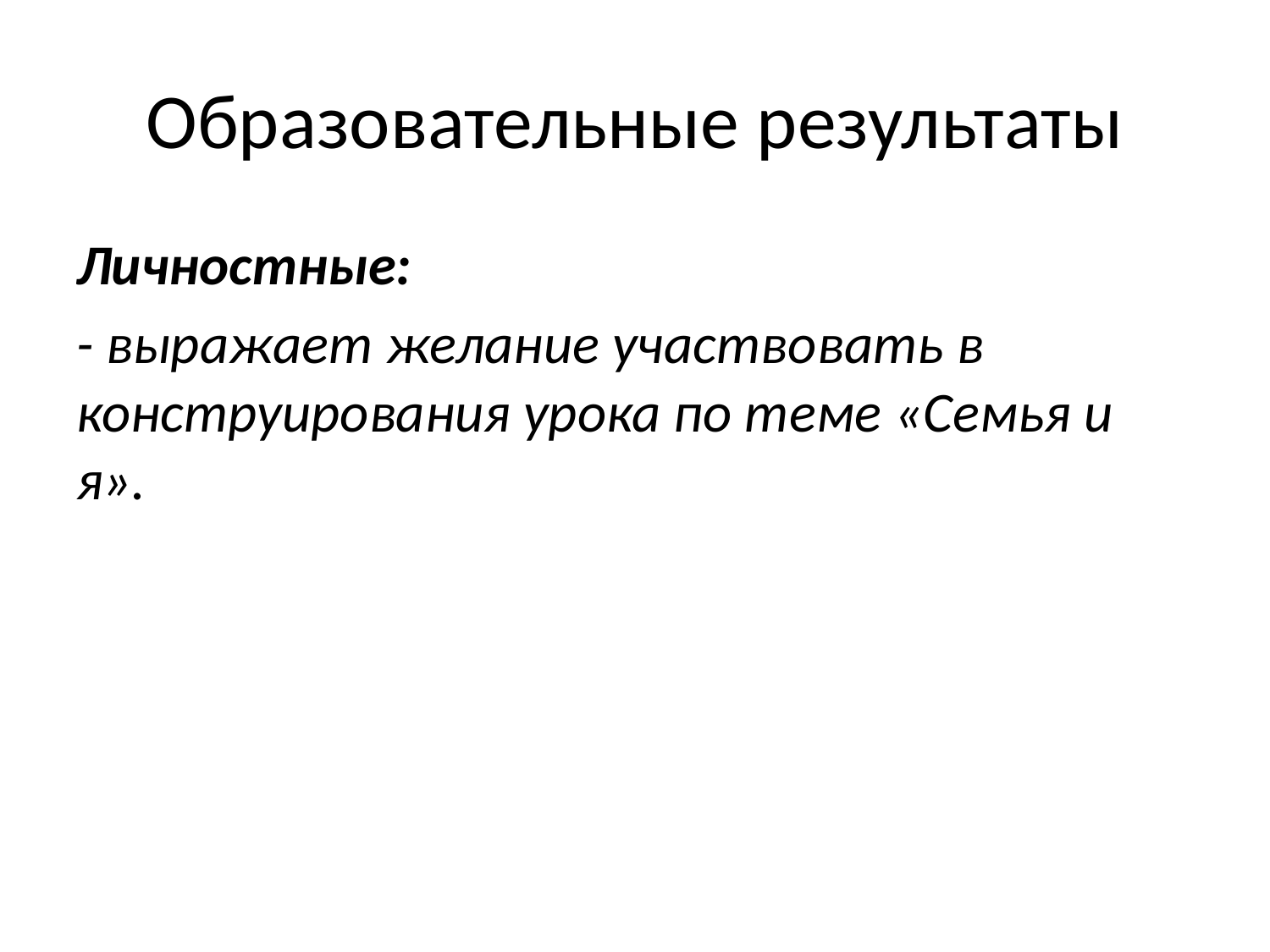

# Образовательные результаты
Личностные:
- выражает желание участвовать в конструирования урока по теме «Семья и я».